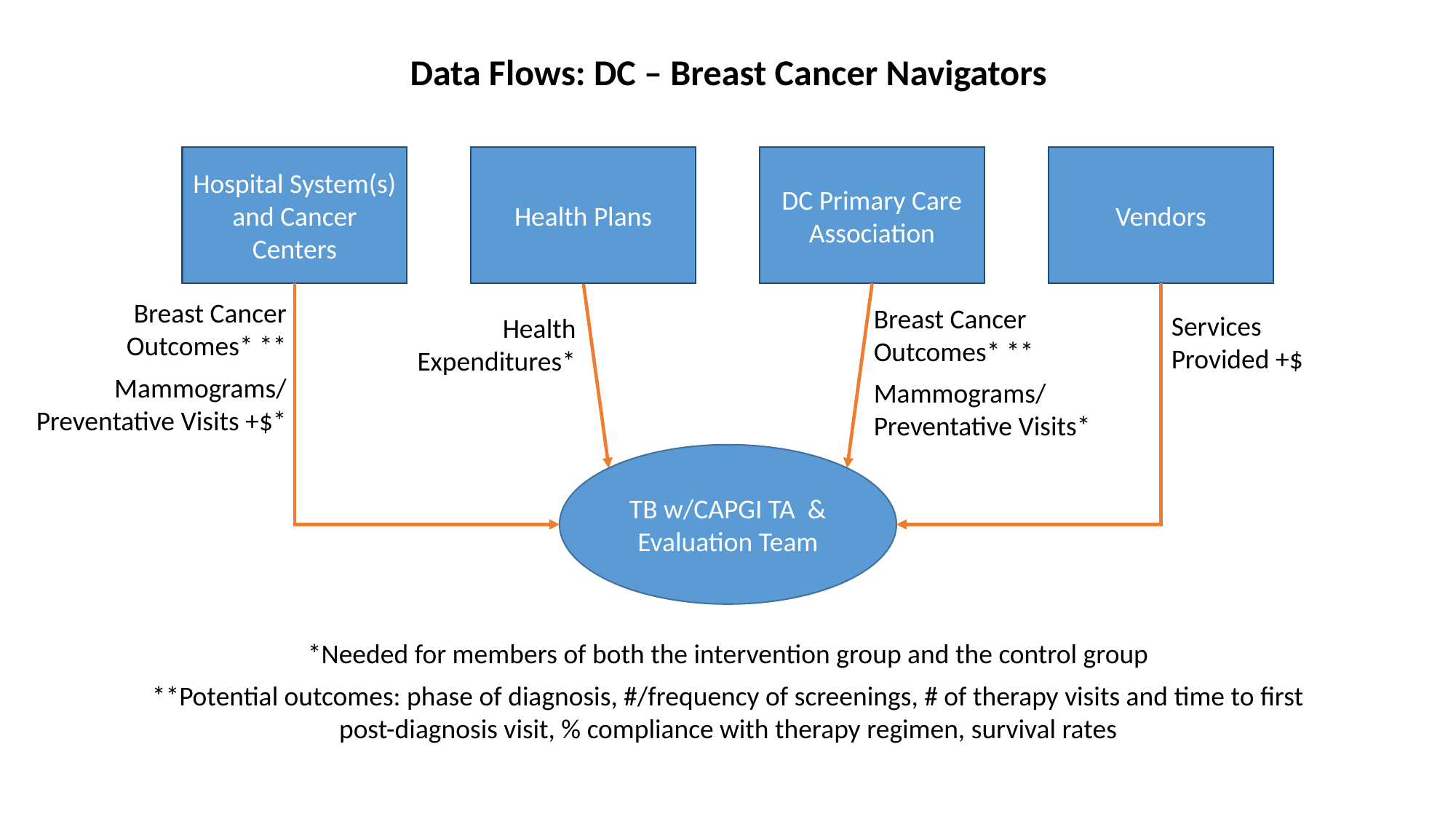

Data Flows: DC – Breast Cancer Navigators
Hospital System(s) and Cancer Centers
Vendors
Health Plans
DC Primary Care Association
Breast Cancer Outcomes* **
Mammograms/ Preventative Visits +$*
Breast Cancer Outcomes* **
Mammograms/ Preventative Visits*
Services Provided +$
Health Expenditures*
TB w/CAPGI TA  & Evaluation Team
*Needed for members of both the intervention group and the control group
**Potential outcomes: phase of diagnosis, #/frequency of screenings, # of therapy visits and time to first post-diagnosis visit, % compliance with therapy regimen, survival rates